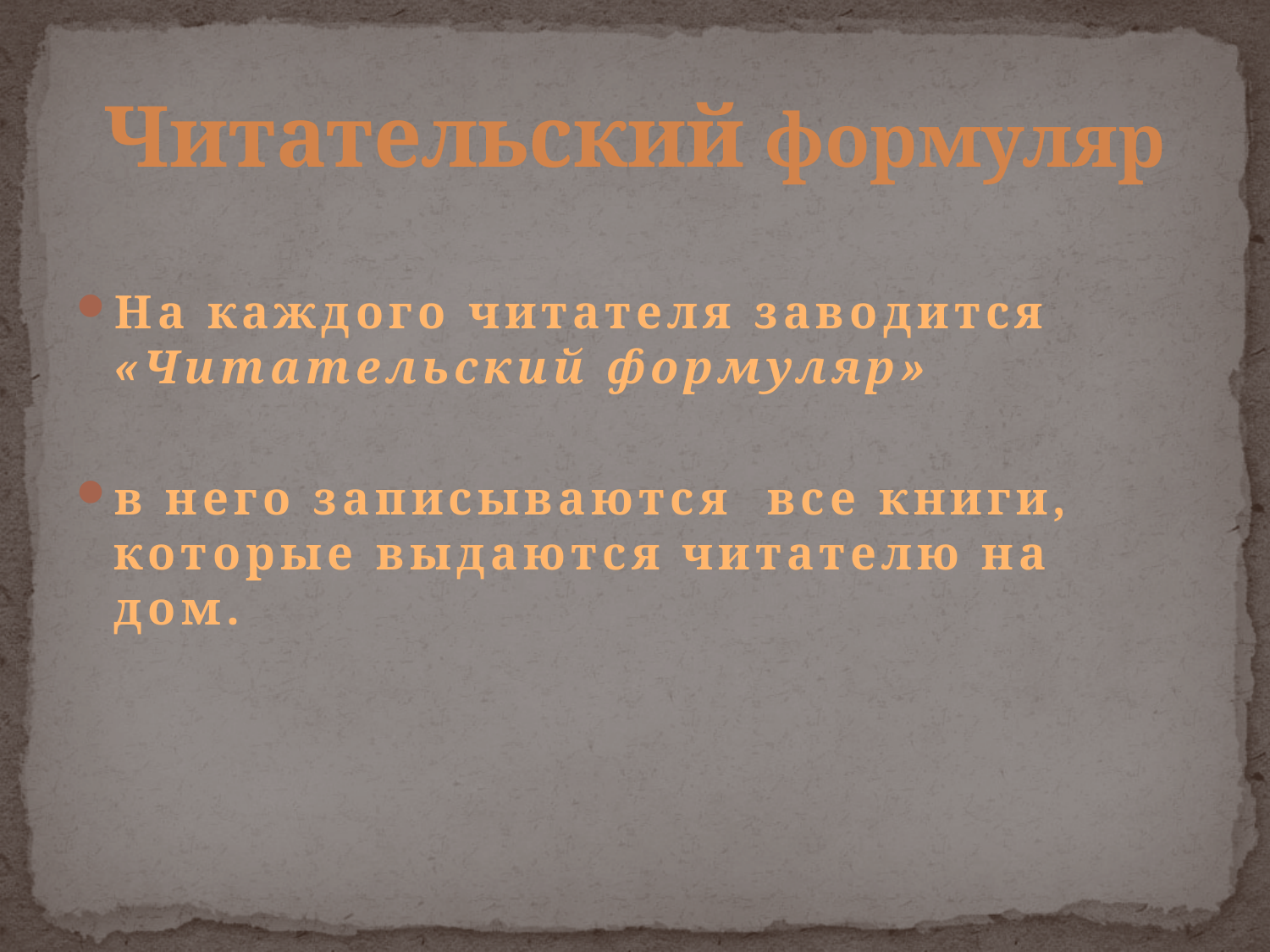

# Читательский формуляр

На каждого читателя заводится «Читательский формуляр»

в него записываются  все книги, которые выдаются читателю на дом.